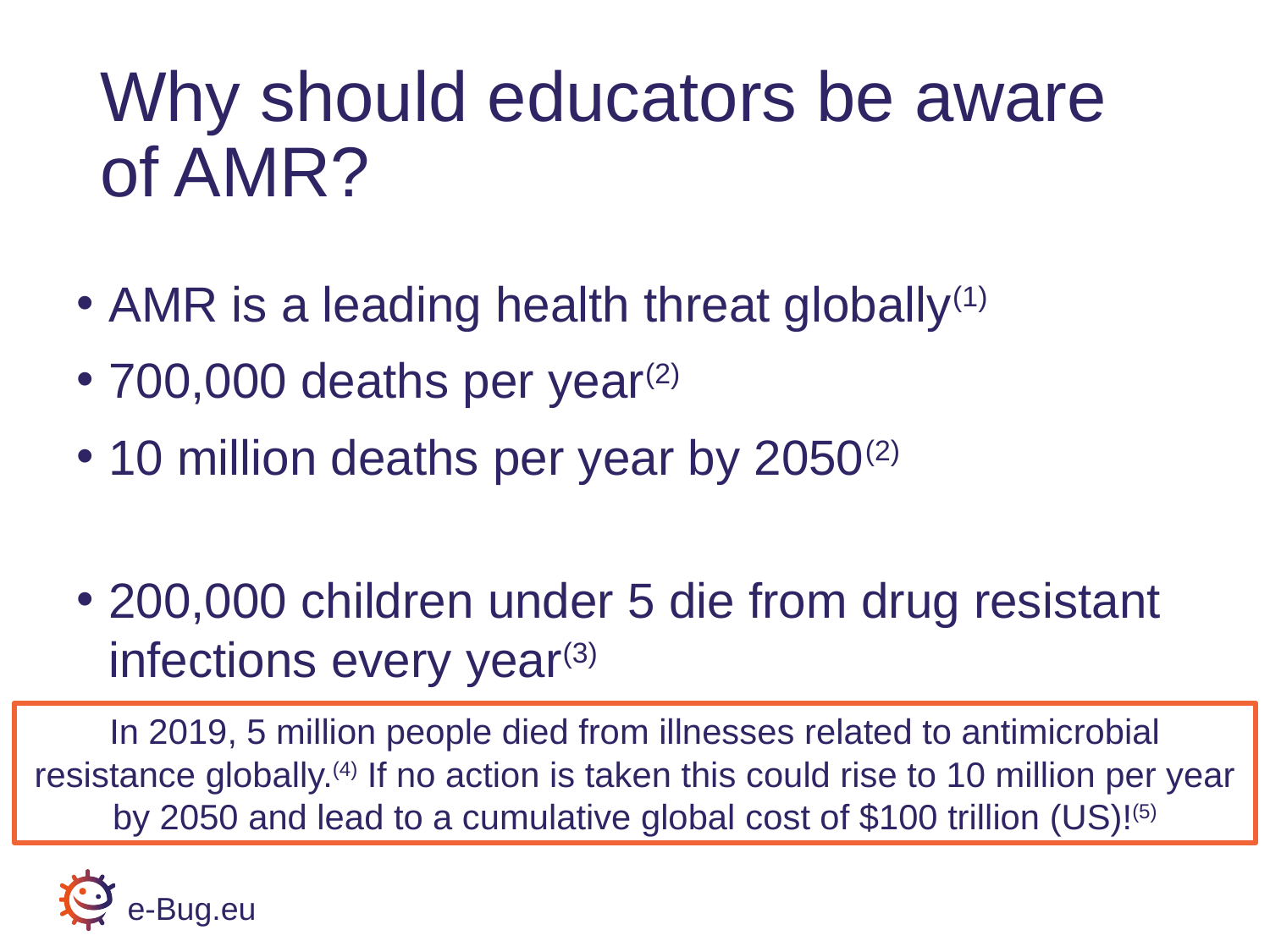

# Why should educators be aware of AMR?
AMR is a leading health threat globally(1)
700,000 deaths per year(2)
10 million deaths per year by 2050(2)

200,000 children under 5 die from drug resistant infections every year(3)
In 2019, 5 million people died from illnesses related to antimicrobial resistance globally.(4) If no action is taken this could rise to 10 million per year by 2050 and lead to a cumulative global cost of $100 trillion (US)!(5)
e-Bug.eu